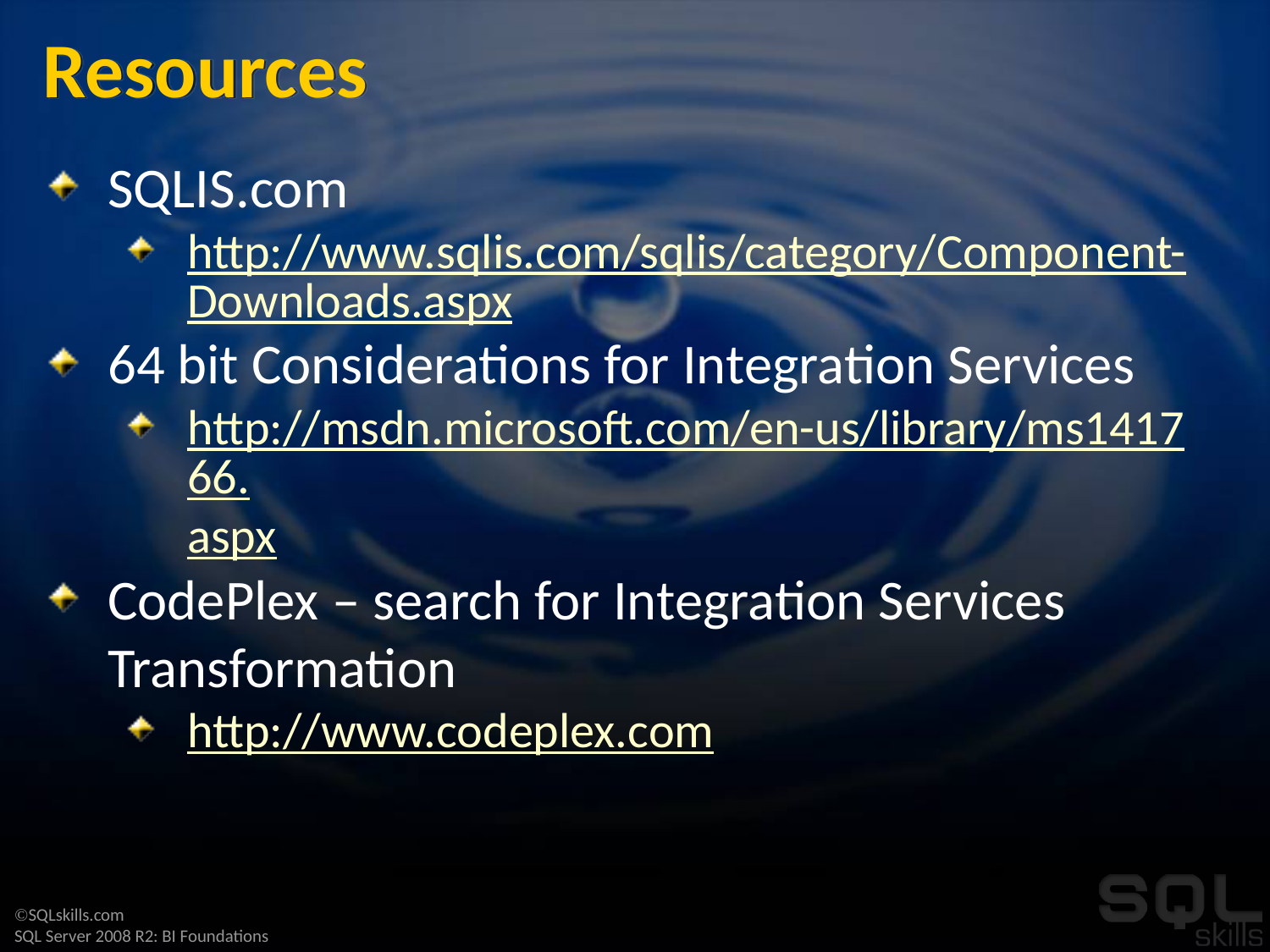

# Resources
SQLIS.com
http://www.sqlis.com/sqlis/category/Component-Downloads.aspx
64 bit Considerations for Integration Services
http://msdn.microsoft.com/en-us/library/ms141766.aspx
CodePlex – search for Integration Services Transformation
http://www.codeplex.com